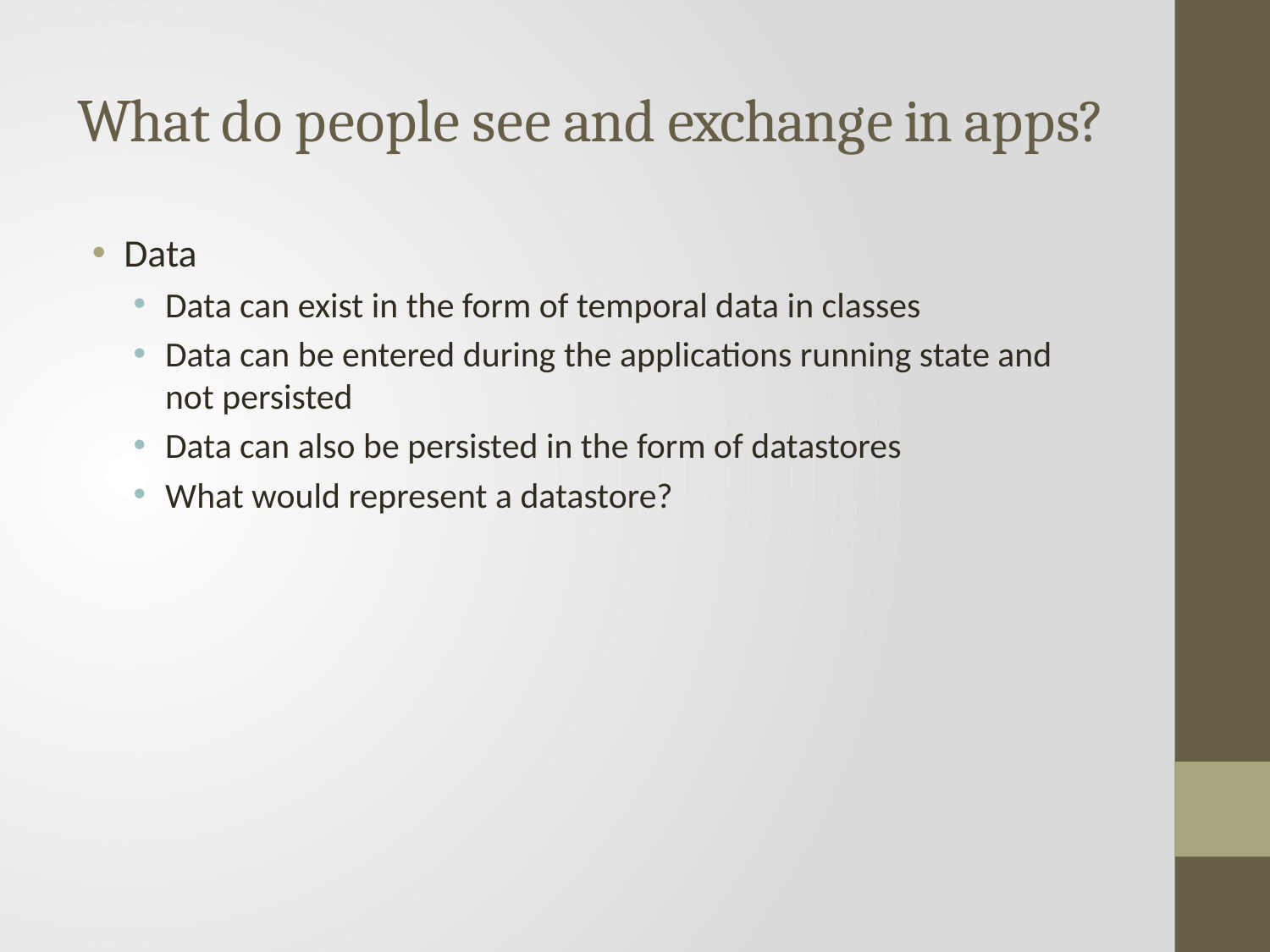

# What do people see and exchange in apps?
Data
Data can exist in the form of temporal data in classes
Data can be entered during the applications running state and not persisted
Data can also be persisted in the form of datastores
What would represent a datastore?